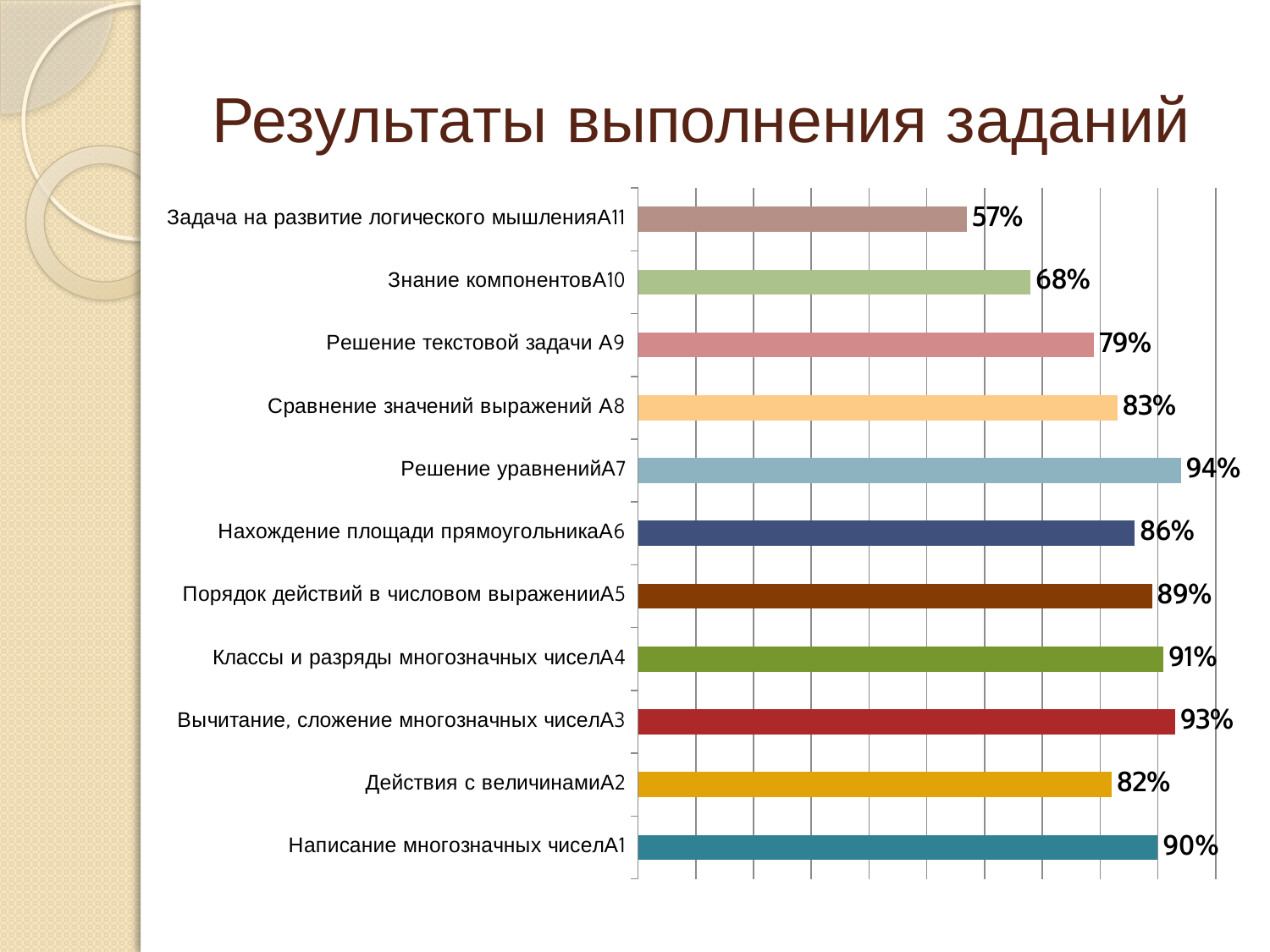

# Результаты выполнения заданий

### Chart

| Category | % выполнения |
|---|---|
| Написание многозначных чиселА1 | 0.9 |
| Действия с величинамиА2 | 0.8200000000000003 |
| Вычитание, сложение многозначных чиселА3 | 0.93 |
| Классы и разряды многозначных чиселА4 | 0.91 |
| Порядок действий в числовом выраженииА5 | 0.89 |
| Нахождение площади прямоугольникаА6 | 0.8600000000000003 |
| Решение уравненийА7 | 0.9400000000000003 |
| Сравнение значений выражений А8 | 0.8300000000000003 |
| Решение текстовой задачи А9 | 0.79 |
| Знание компонентовА10 | 0.68 |
| Задача на развитие логического мышленияА11 | 0.57 |